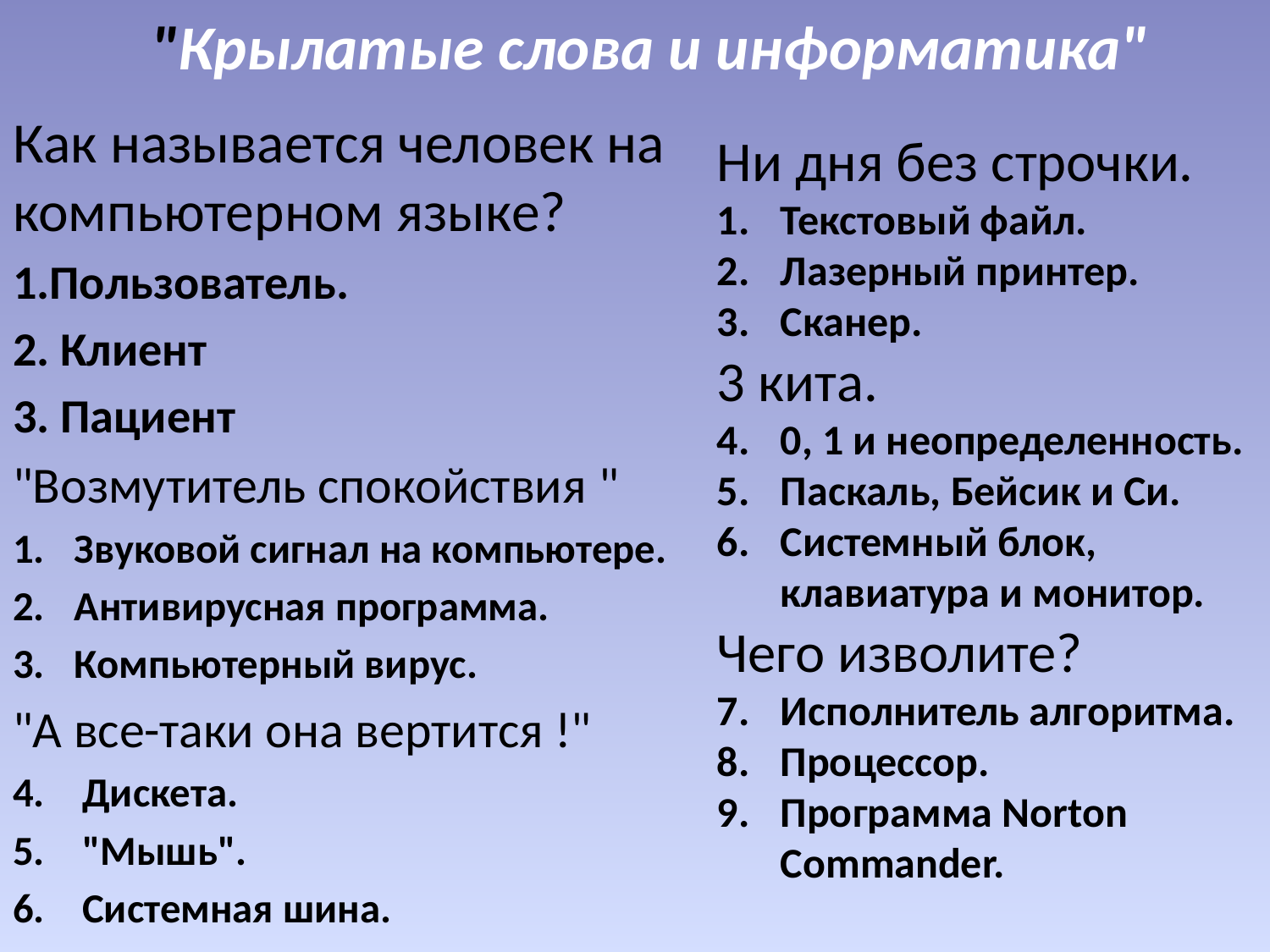

# "Крылатые слова и информатика"
Как называется человек на компьютерном языке?
1.Пользователь.
2. Клиент
3. Пациент
"Возмутитель спокойствия "
Звуковой сигнал на компьютере.
Антивирусная программа.
Компьютерный вирус.
"А все-таки она вертится !"
Дискета.
"Мышь".
Системная шина.

Ни дня без строчки.
Текстовый файл.
Лазерный принтер.
Сканер.
3 кита.
0, 1 и неопределенность.
Паскаль, Бейсик и Си.
Системный блок, клавиатура и монитор.
Чего изволите?
Исполнитель алгоритма.
Процессор.
Программа Norton Commander.